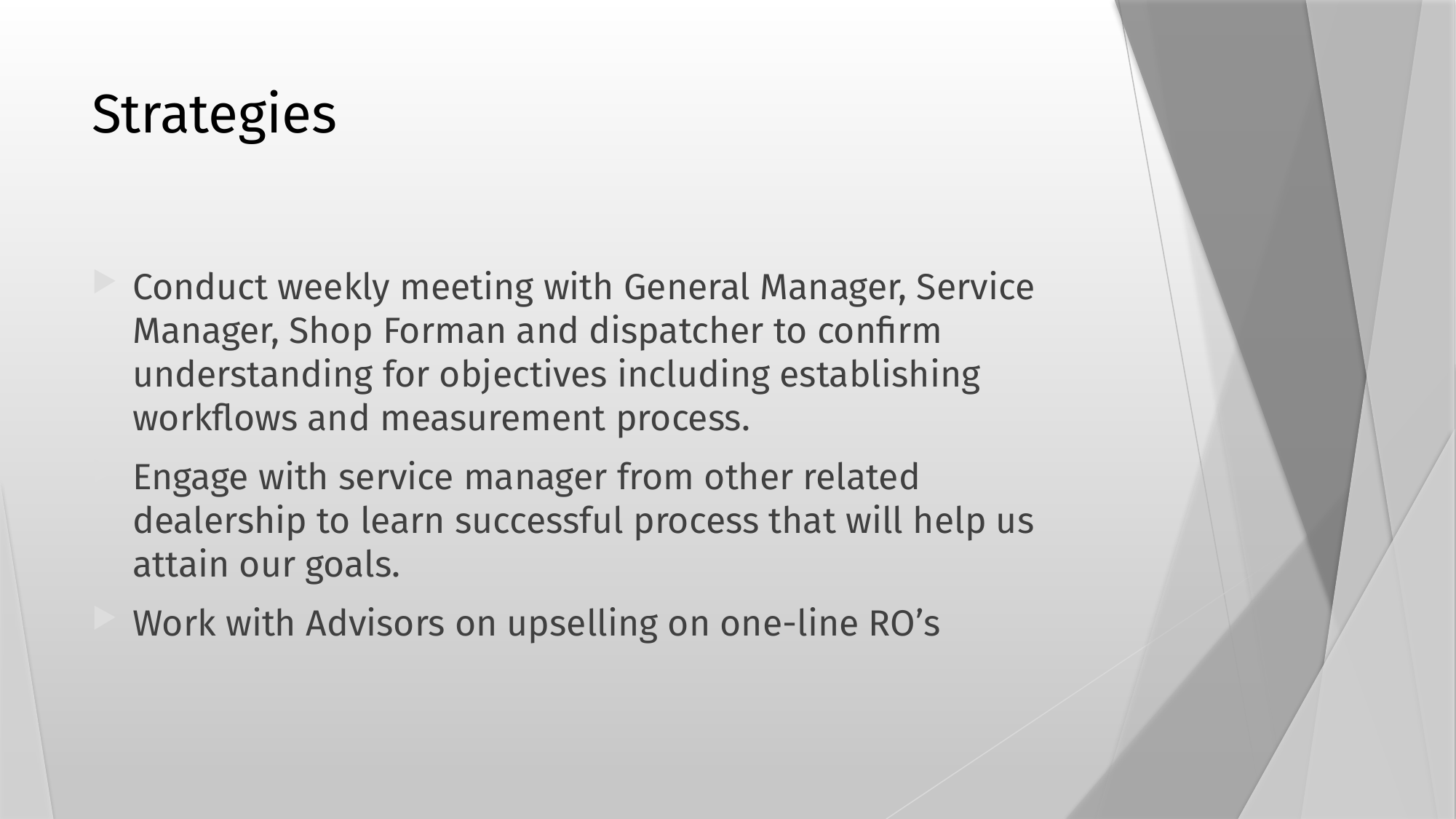

# Strategies
Conduct weekly meeting with General Manager, Service Manager, Shop Forman and dispatcher to confirm understanding for objectives including establishing workflows and measurement process.
Engage with service manager from other related dealership to learn successful process that will help us attain our goals.
Work with Advisors on upselling on one-line RO’s